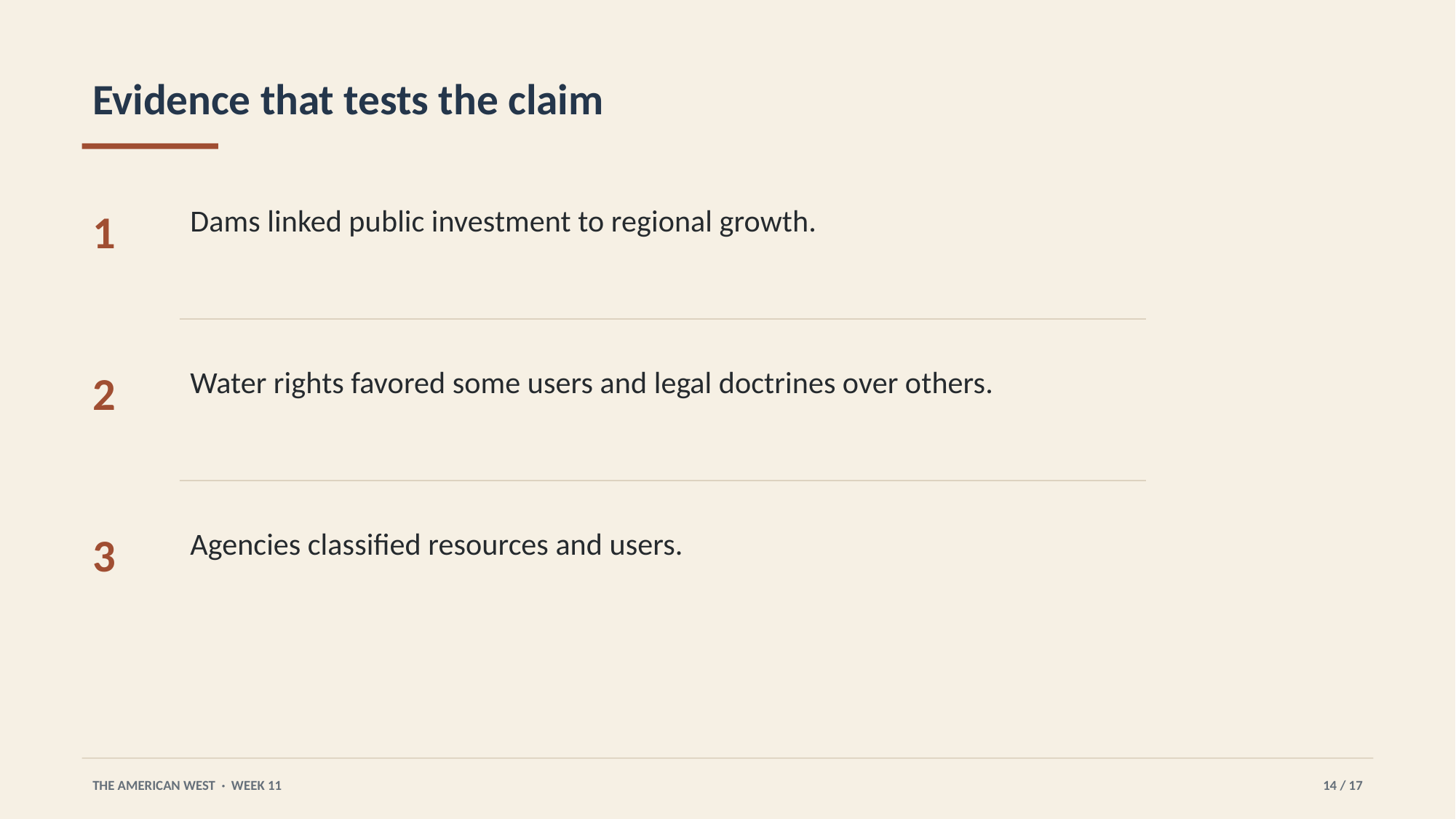

Evidence that tests the claim

Dams linked public investment to regional growth.
1

Water rights favored some users and legal doctrines over others.
2

Agencies classified resources and users.
3

THE AMERICAN WEST  ·  WEEK 11
14 / 17